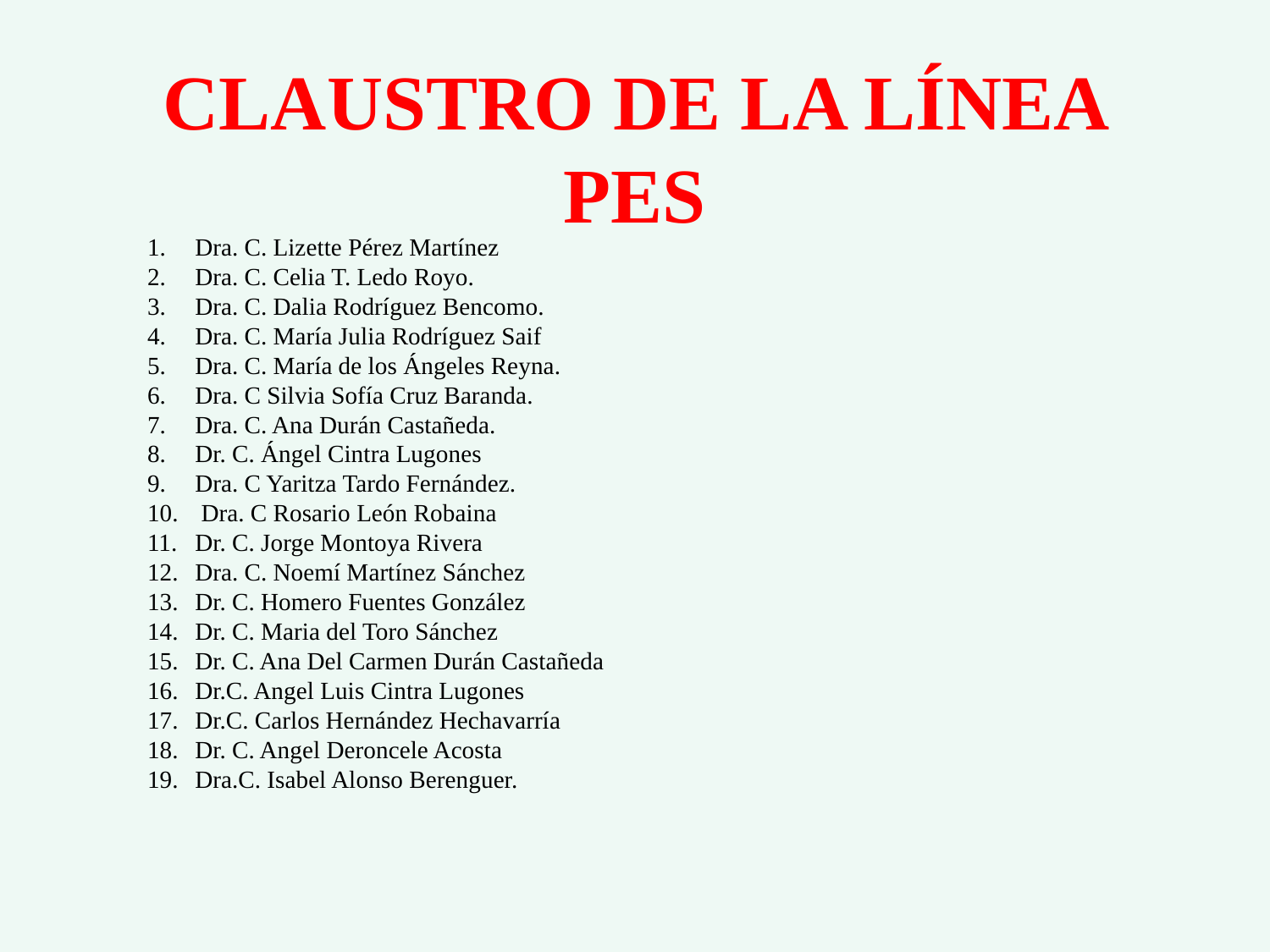

# CLAUSTRO DE LA LÍNEA PES
Dra. C. Lizette Pérez Martínez
Dra. C. Celia T. Ledo Royo.
Dra. C. Dalia Rodríguez Bencomo.
Dra. C. María Julia Rodríguez Saif
Dra. C. María de los Ángeles Reyna.
Dra. C Silvia Sofía Cruz Baranda.
Dra. C. Ana Durán Castañeda.
Dr. C. Ángel Cintra Lugones
Dra. C Yaritza Tardo Fernández.
 Dra. C Rosario León Robaina
Dr. C. Jorge Montoya Rivera
Dra. C. Noemí Martínez Sánchez
Dr. C. Homero Fuentes González
Dr. C. Maria del Toro Sánchez
Dr. C. Ana Del Carmen Durán Castañeda
Dr.C. Angel Luis Cintra Lugones
Dr.C. Carlos Hernández Hechavarría
Dr. C. Angel Deroncele Acosta
Dra.C. Isabel Alonso Berenguer.